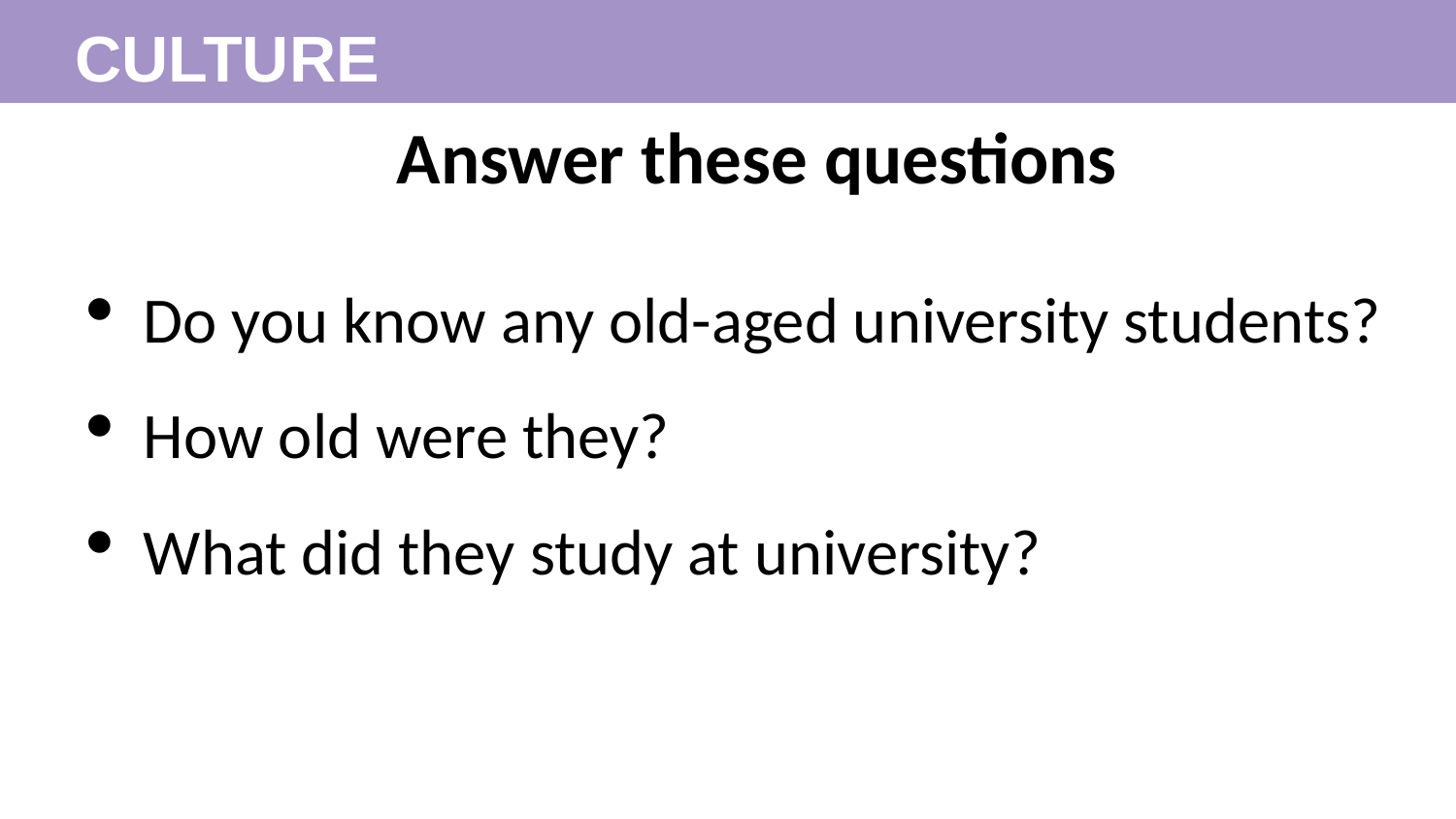

CULTURE
Answer these questions
Do you know any old-aged university students?
How old were they?
What did they study at university?